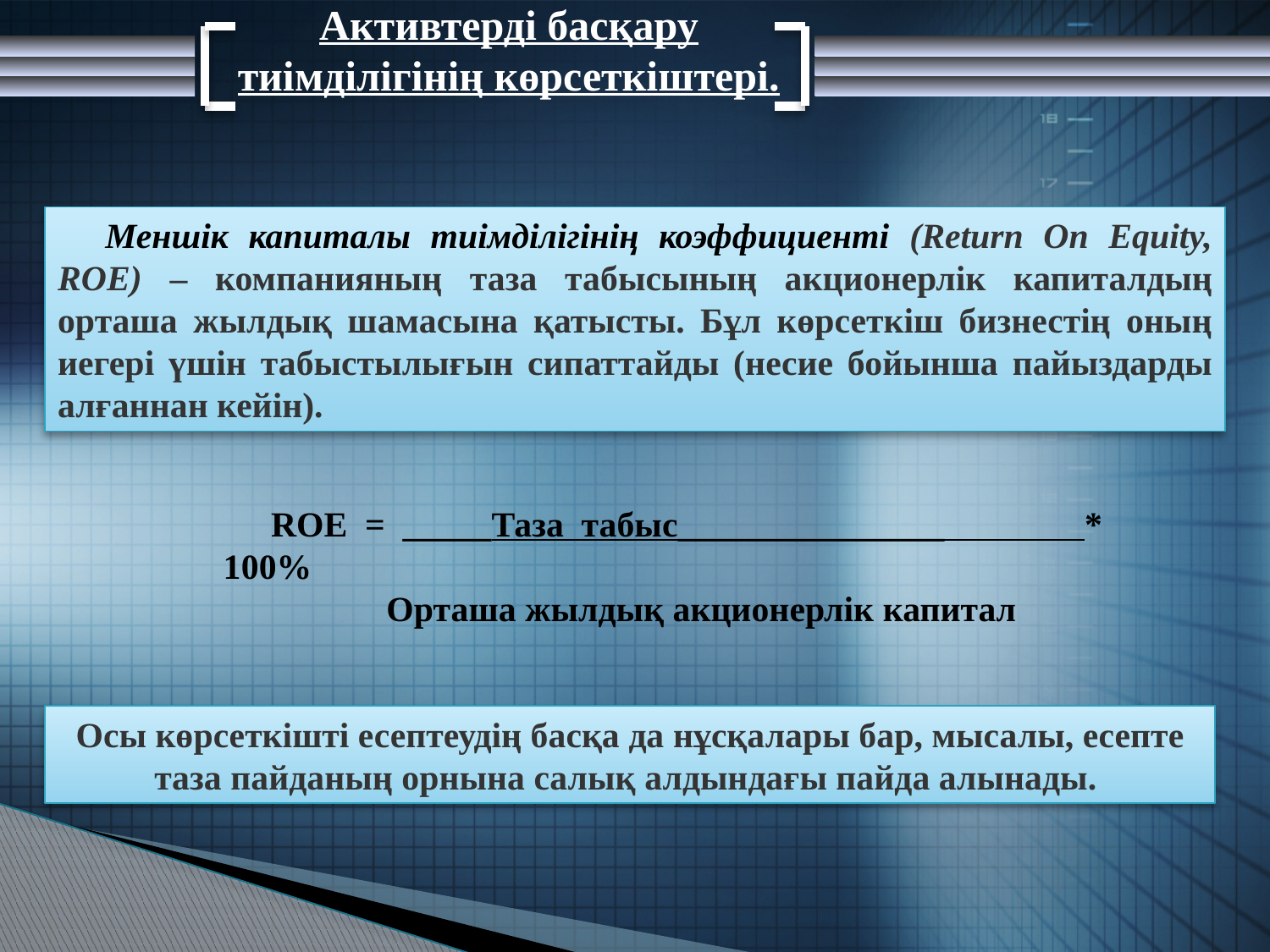

Активтерді басқару тиімділігінің көрсеткіштері.

Меншік капиталы тиімділігінің коэффициенті (Return On Equity, ROE) – компанияның таза табысының акционерлік капиталдың орташа жылдық шамасына қатысты. Бұл көрсеткіш бизнестің оның иегері үшін табыстылығын сипаттайды (несие бойынша пайыздарды алғаннан кейін).
ROE = _____Таза табыс_______________        * 100%
             Орташа жылдық акционерлік капитал
Осы көрсеткішті есептеудің басқа да нұсқалары бар, мысалы, есепте таза пайданың орнына салық алдындағы пайда алынады.